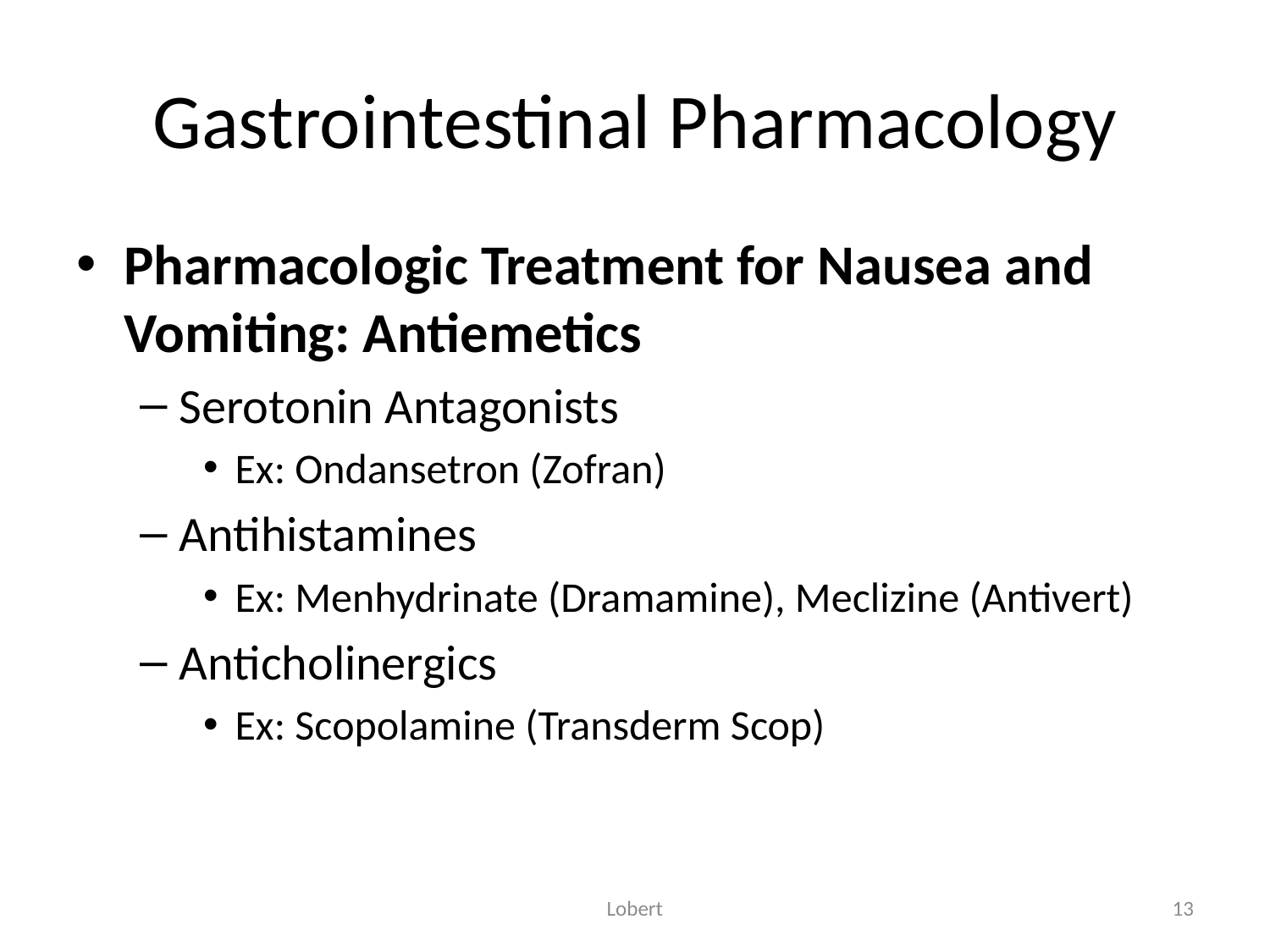

# Gastrointestinal Pharmacology
Pharmacologic Treatment for Nausea and Vomiting: Antiemetics
Serotonin Antagonists
Ex: Ondansetron (Zofran)
Antihistamines
Ex: Menhydrinate (Dramamine), Meclizine (Antivert)
Anticholinergics
Ex: Scopolamine (Transderm Scop)

Lobert
13